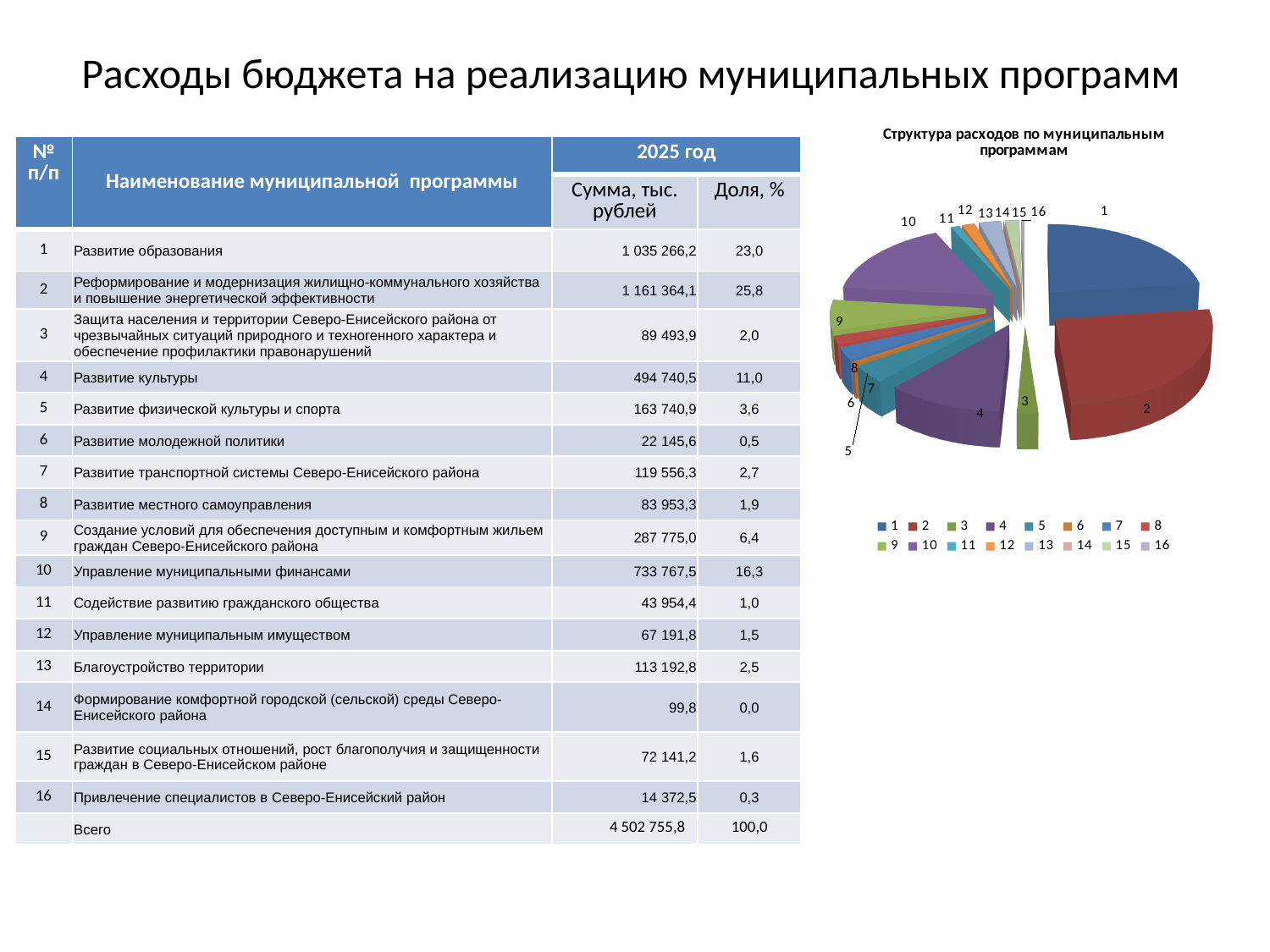

# Расходы бюджета на реализацию муниципальных программ

[unsupported chart]

| № п/п | Наименование муниципальной программы | 2025 год |  |
| --- | --- | --- | --- |
|  |  | Сумма, тыс. рублей | Доля, % |
| 1 | Развитие образования | 1 035 266,2 | 23,0 |
| 2 | Реформирование и модернизация жилищно-коммунального хозяйства и повышение энергетической эффективности | 1 161 364,1 | 25,8 |
| 3 | Защита населения и территории Северо-Енисейского района от чрезвычайных ситуаций природного и техногенного характера и обеспечение профилактики правонарушений | 89 493,9 | 2,0 |
| 4 | Развитие культуры | 494 740,5 | 11,0 |
| 5 | Развитие физической культуры и спорта | 163 740,9 | 3,6 |
| 6 | Развитие молодежной политики | 22 145,6 | 0,5 |
| 7 | Развитие транспортной системы Северо-Енисейского района | 119 556,3 | 2,7 |
| 8 | Развитие местного самоуправления | 83 953,3 | 1,9 |
| 9 | Создание условий для обеспечения доступным и комфортным жильем граждан Северо-Енисейского района | 287 775,0 | 6,4 |
| 10 | Управление муниципальными финансами | 733 767,5 | 16,3 |
| 11 | Содействие развитию гражданского общества | 43 954,4 | 1,0 |
| 12 | Управление муниципальным имуществом | 67 191,8 | 1,5 |
| 13 | Благоустройство территории | 113 192,8 | 2,5 |
| 14 | Формирование комфортной городской (сельской) среды Северо-Енисейского района | 99,8 | 0,0 |
| 15 | Развитие социальных отношений, рост благополучия и защищенности граждан в Северо-Енисейском районе | 72 141,2 | 1,6 |
| 16 | Привлечение специалистов в Северо-Енисейский район | 14 372,5 | 0,3 |
|  | Всего | 4 502 755,8 | 100,0 |